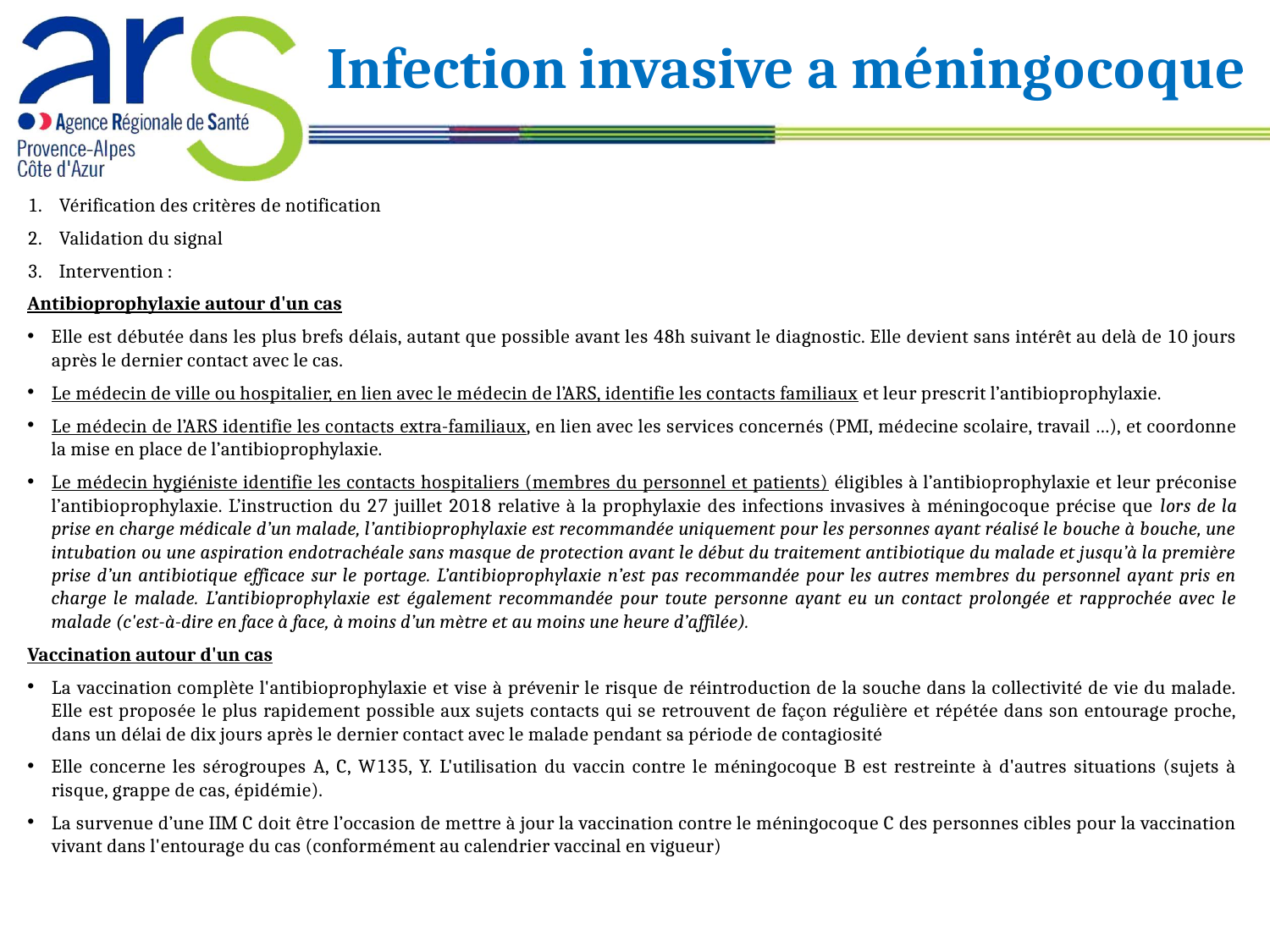

Infection invasive a méningocoque
Vérification des critères de notification
Validation du signal
Intervention :
Antibioprophylaxie autour d'un cas
Elle est débutée dans les plus brefs délais, autant que possible avant les 48h suivant le diagnostic. Elle devient sans intérêt au delà de 10 jours après le dernier contact avec le cas.
Le médecin de ville ou hospitalier, en lien avec le médecin de l’ARS, identifie les contacts familiaux et leur prescrit l’antibioprophylaxie.
Le médecin de l’ARS identifie les contacts extra-familiaux, en lien avec les services concernés (PMI, médecine scolaire, travail …), et coordonne la mise en place de l’antibioprophylaxie.
Le médecin hygiéniste identifie les contacts hospitaliers (membres du personnel et patients) éligibles à l’antibioprophylaxie et leur préconise l’antibioprophylaxie. L’instruction du 27 juillet 2018 relative à la prophylaxie des infections invasives à méningocoque précise que lors de la prise en charge médicale d’un malade, l’antibioprophylaxie est recommandée uniquement pour les personnes ayant réalisé le bouche à bouche, une intubation ou une aspiration endotrachéale sans masque de protection avant le début du traitement antibiotique du malade et jusqu’à la première prise d’un antibiotique efficace sur le portage. L’antibioprophylaxie n’est pas recommandée pour les autres membres du personnel ayant pris en charge le malade. L’antibioprophylaxie est également recommandée pour toute personne ayant eu un contact prolongée et rapprochée avec le malade (c'est-à-dire en face à face, à moins d’un mètre et au moins une heure d’affilée).
Vaccination autour d'un cas
La vaccination complète l'antibioprophylaxie et vise à prévenir le risque de réintroduction de la souche dans la collectivité de vie du malade. Elle est proposée le plus rapidement possible aux sujets contacts qui se retrouvent de façon régulière et répétée dans son entourage proche, dans un délai de dix jours après le dernier contact avec le malade pendant sa période de contagiosité
Elle concerne les sérogroupes A, C, W135, Y. L'utilisation du vaccin contre le méningocoque B est restreinte à d'autres situations (sujets à risque, grappe de cas, épidémie).
La survenue d’une IIM C doit être l’occasion de mettre à jour la vaccination contre le méningocoque C des personnes cibles pour la vaccination vivant dans l'entourage du cas (conformément au calendrier vaccinal en vigueur)